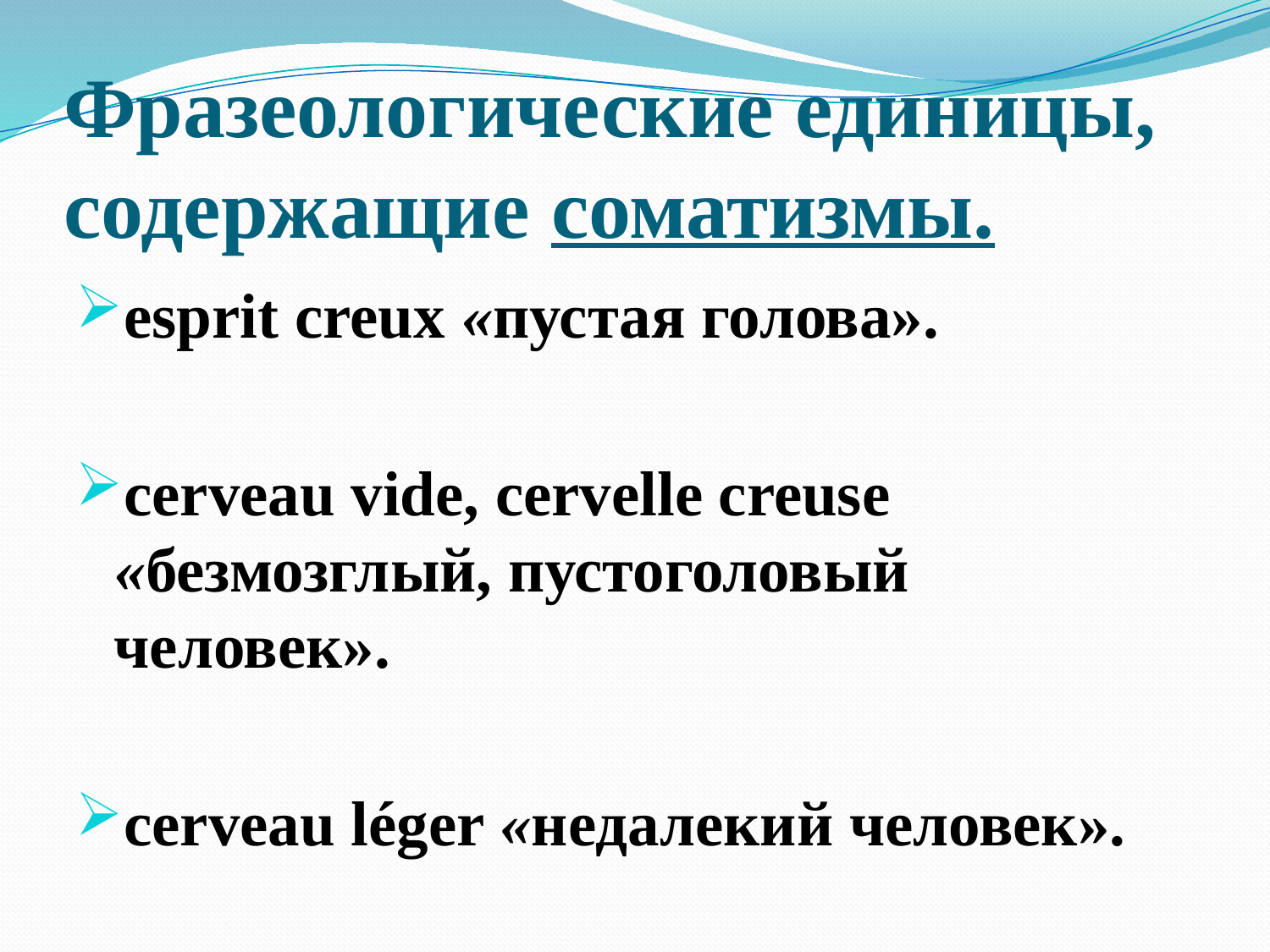

# Фразеологические единицы, содержащие соматизмы.
esprit creux «пустая голова».

cerveau vide, cervelle creuse «безмозглый, пустоголовый человек».

cerveau léger «недалекий человек».